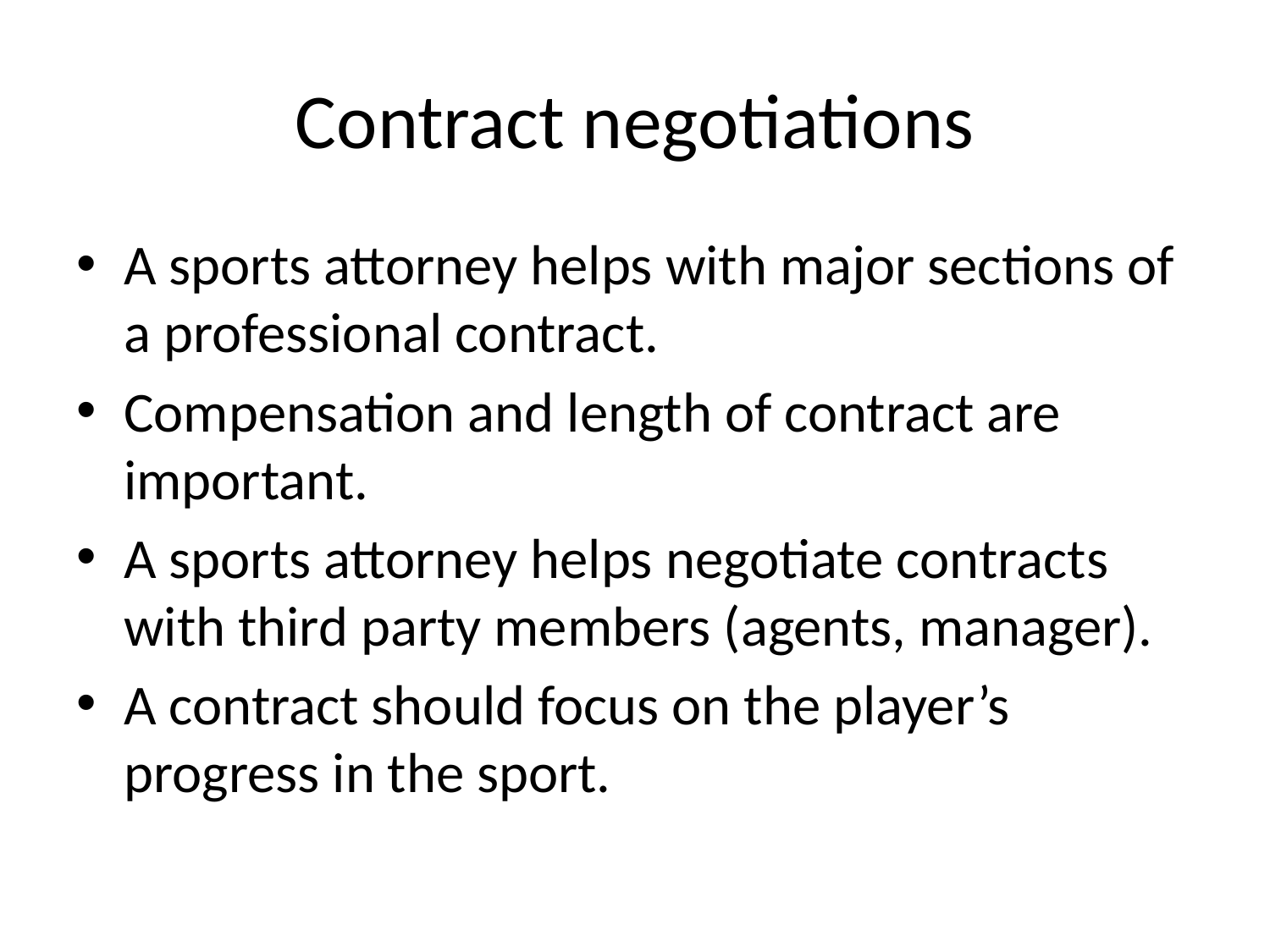

# Contract negotiations
A sports attorney helps with major sections of a professional contract.
Compensation and length of contract are important.
A sports attorney helps negotiate contracts with third party members (agents, manager).
A contract should focus on the player’s progress in the sport.